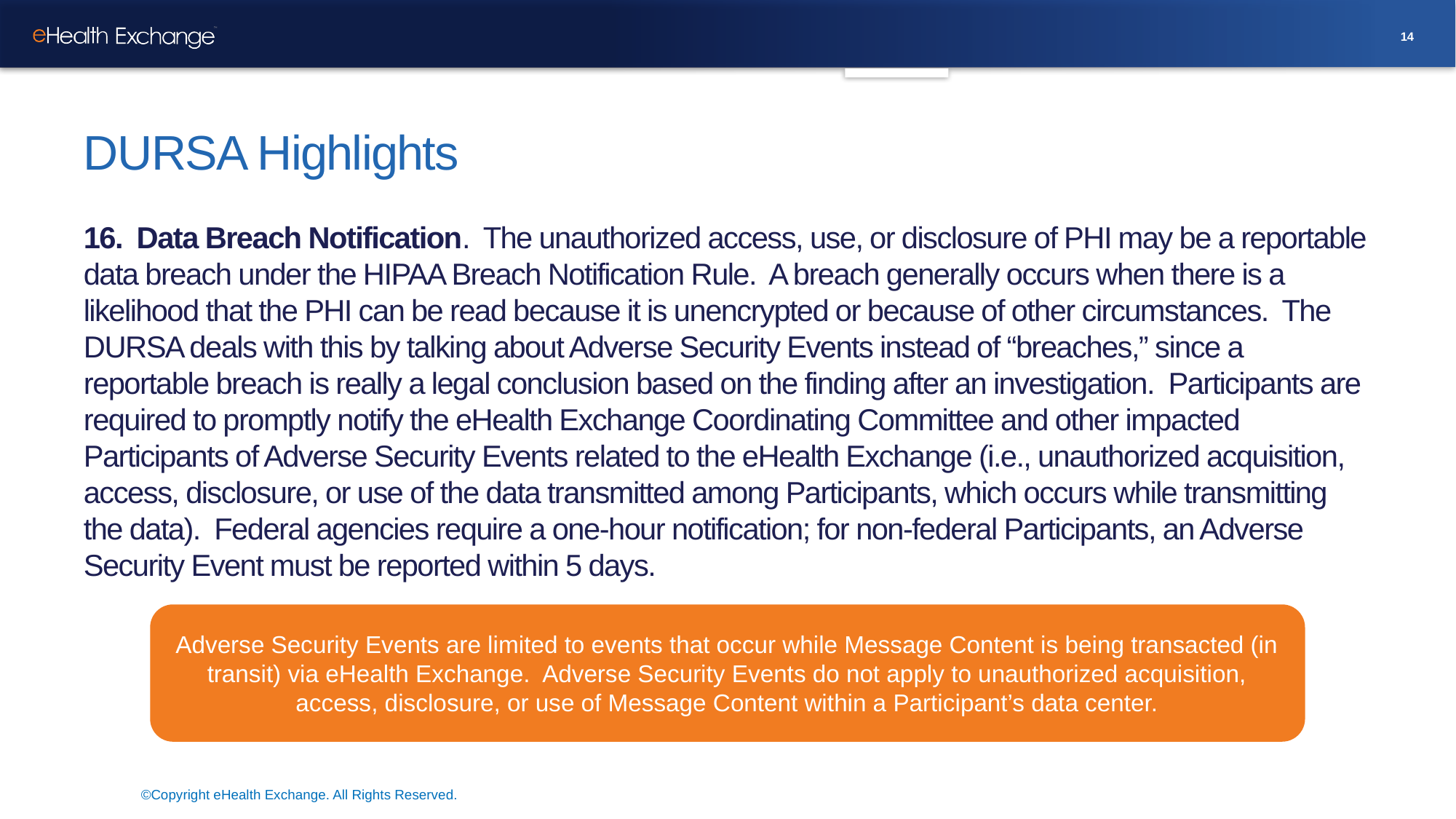

14
# DURSA Highlights
16.  Data Breach Notification.  The unauthorized access, use, or disclosure of PHI may be a reportable data breach under the HIPAA Breach Notification Rule.  A breach generally occurs when there is a likelihood that the PHI can be read because it is unencrypted or because of other circumstances.  The DURSA deals with this by talking about Adverse Security Events instead of “breaches,” since a reportable breach is really a legal conclusion based on the finding after an investigation.  Participants are required to promptly notify the eHealth Exchange Coordinating Committee and other impacted Participants of Adverse Security Events related to the eHealth Exchange (i.e., unauthorized acquisition, access, disclosure, or use of the data transmitted among Participants, which occurs while transmitting the data).  Federal agencies require a one-hour notification; for non-federal Participants, an Adverse Security Event must be reported within 5 days.

Adverse Security Events are limited to events that occur while Message Content is being transacted (in transit) via eHealth Exchange.  Adverse Security Events do not apply to unauthorized acquisition, access, disclosure, or use of Message Content within a Participant’s data center.
©Copyright eHealth Exchange. All Rights Reserved.